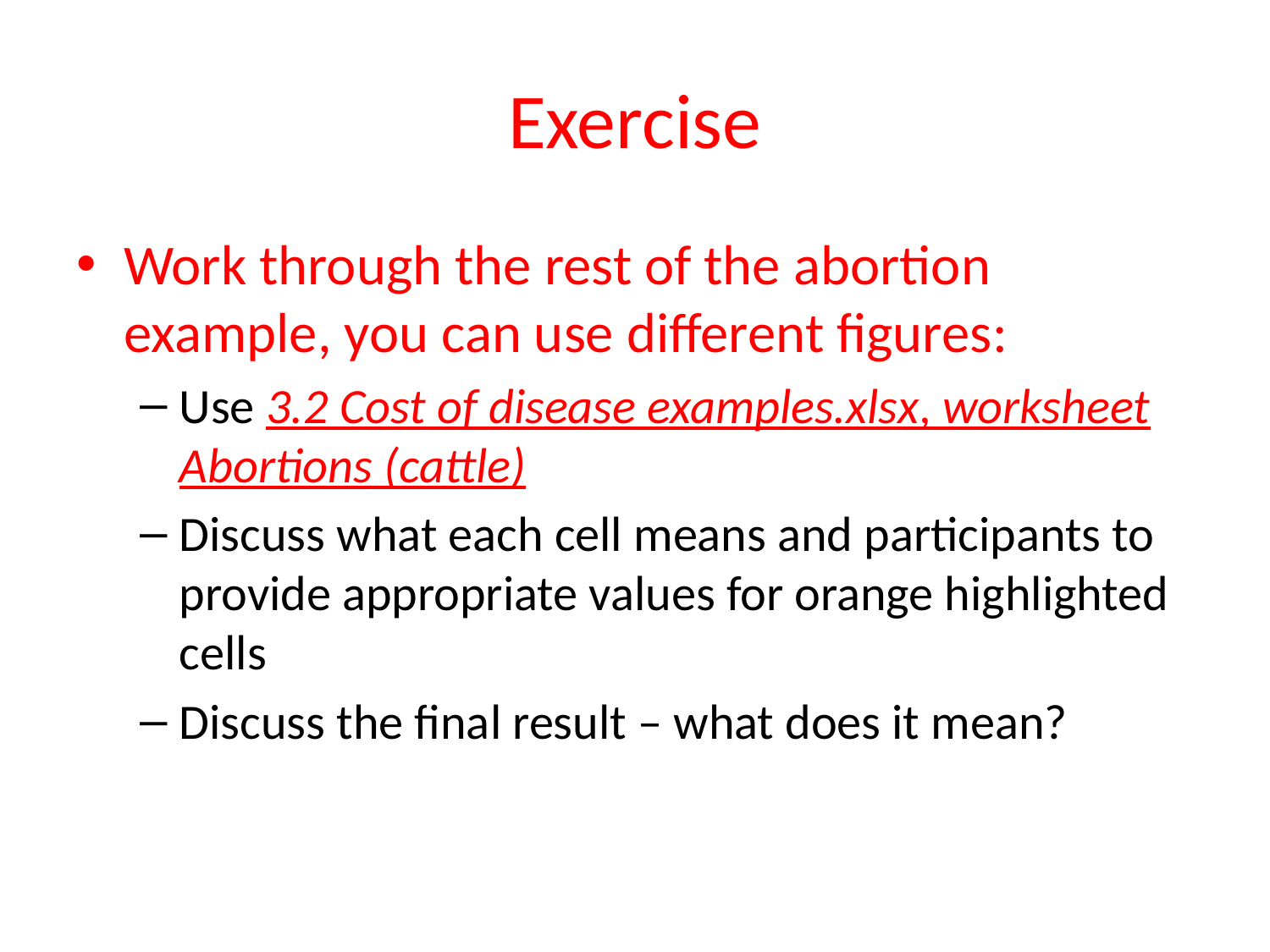

# Exercise
Work through the rest of the abortion example, you can use different figures:
Use 3.2 Cost of disease examples.xlsx, worksheet Abortions (cattle)
Discuss what each cell means and participants to provide appropriate values for orange highlighted cells
Discuss the final result – what does it mean?